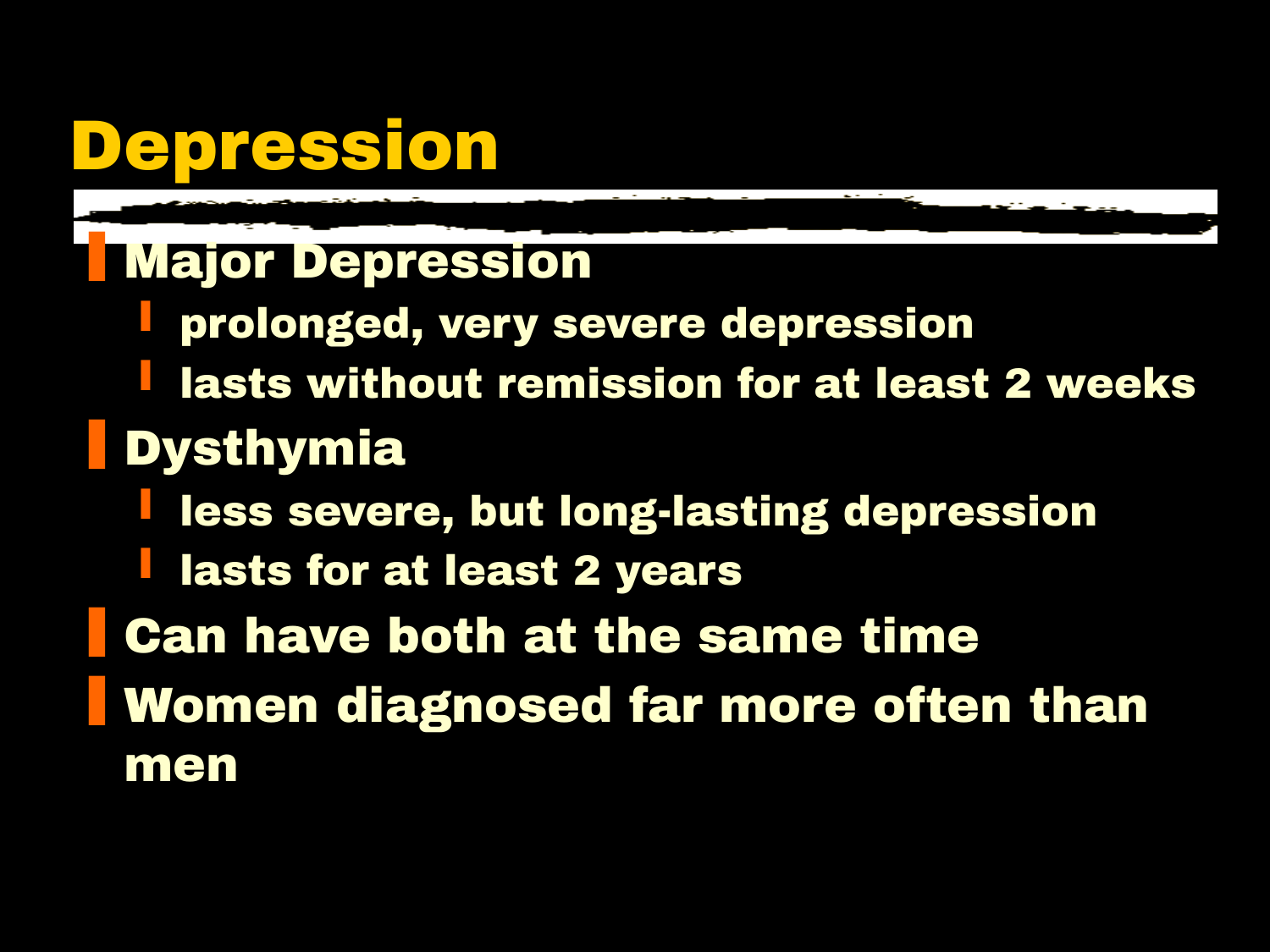

# Depression
Major Depression
prolonged, very severe depression
lasts without remission for at least 2 weeks
Dysthymia
less severe, but long-lasting depression
lasts for at least 2 years
Can have both at the same time
Women diagnosed far more often than men